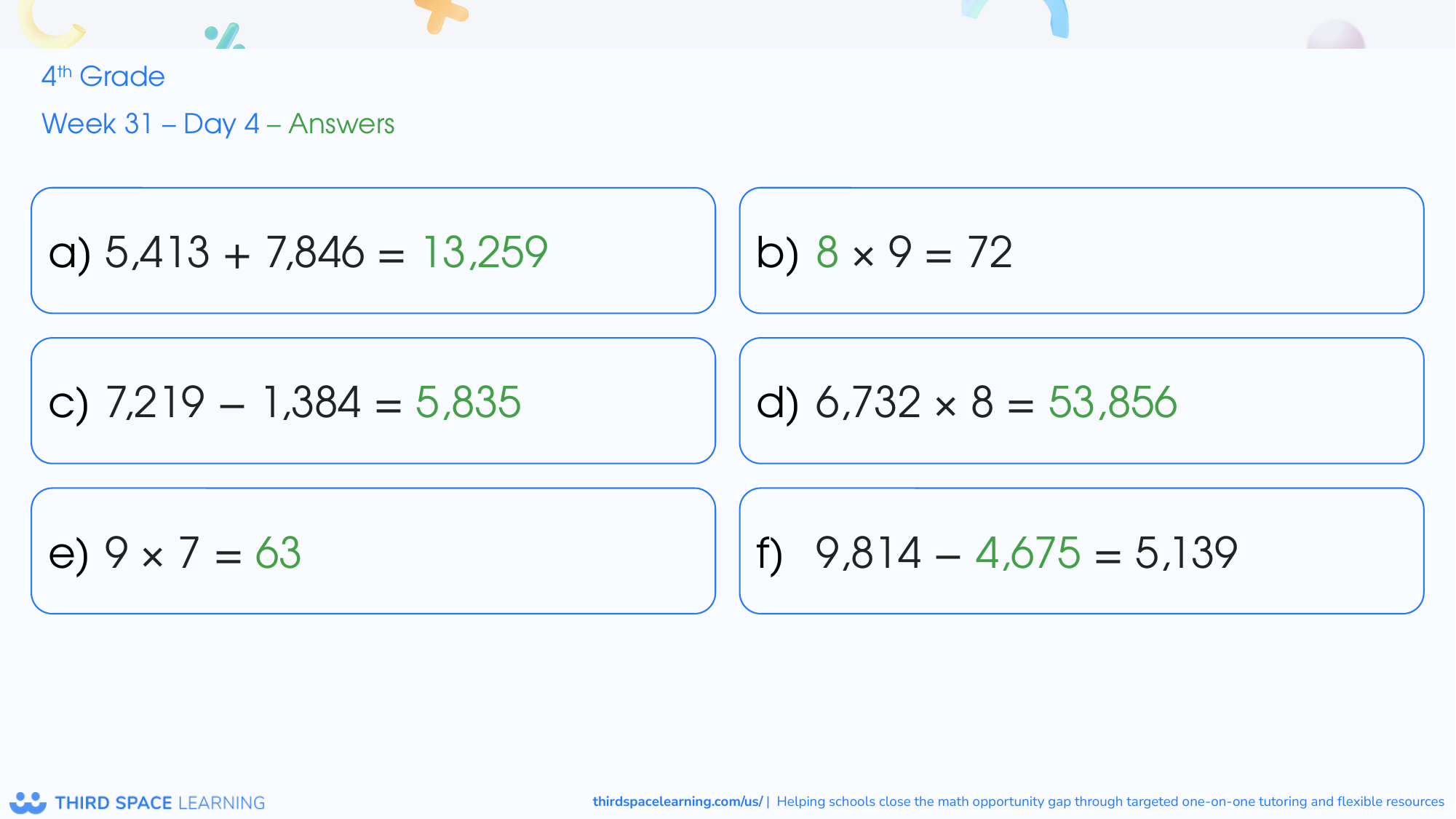

4th Grade
Week 31 – Day 4 – Answers
5,413 + 7,846 = 13,259
8 × 9 = 72
7,219 − 1,384 = 5,835
6,732 × 8 = 53,856
9 × 7 = 63
9,814 − 4,675 = 5,139